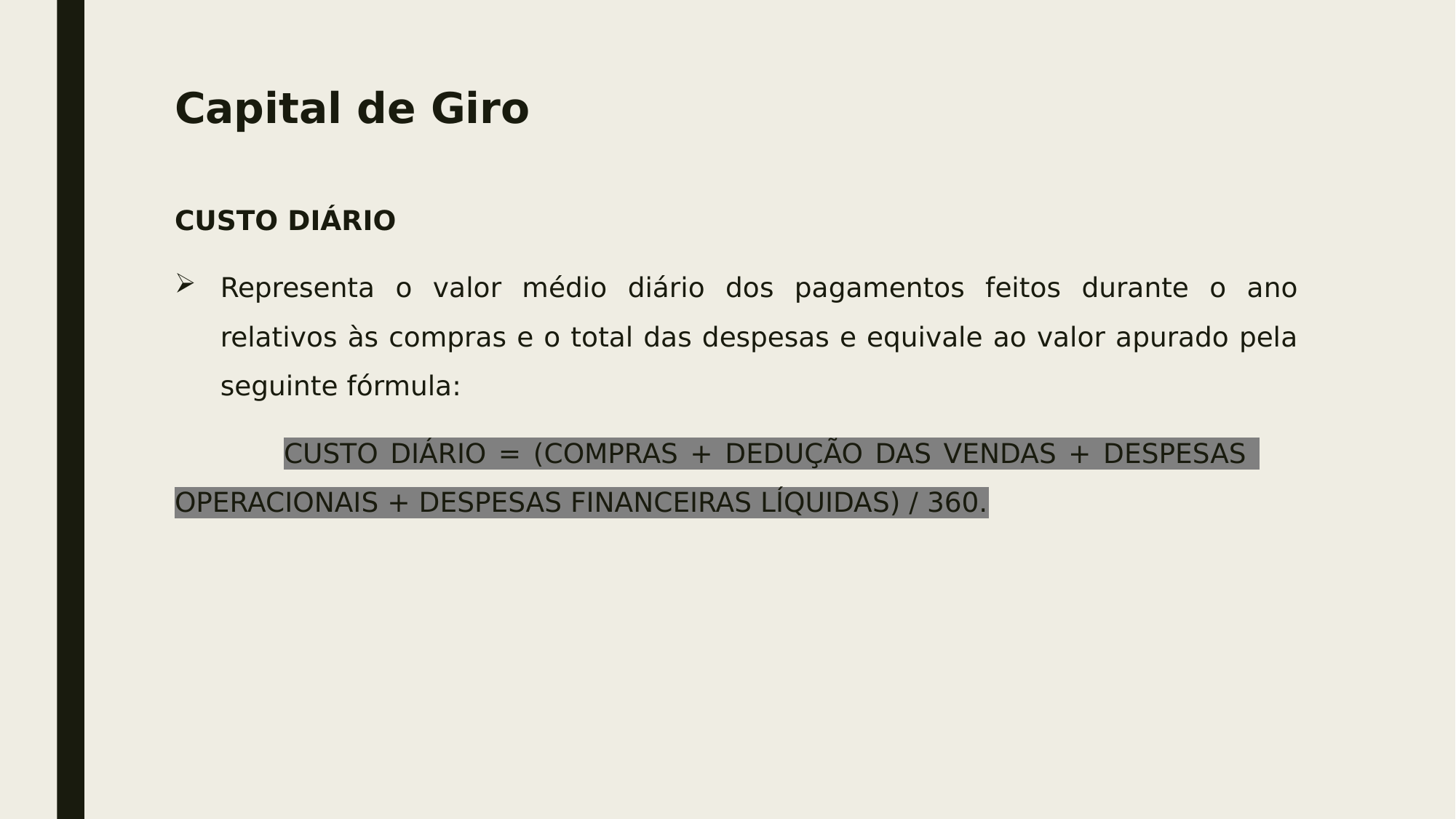

# Capital de Giro
CUSTO DIÁRIO
Representa o valor médio diário dos pagamentos feitos durante o ano relativos às compras e o total das despesas e equivale ao valor apurado pela seguinte fórmula:
	CUSTO DIÁRIO = (COMPRAS + DEDUÇÃO DAS VENDAS + DESPESAS 	OPERACIONAIS + DESPESAS FINANCEIRAS LÍQUIDAS) / 360.